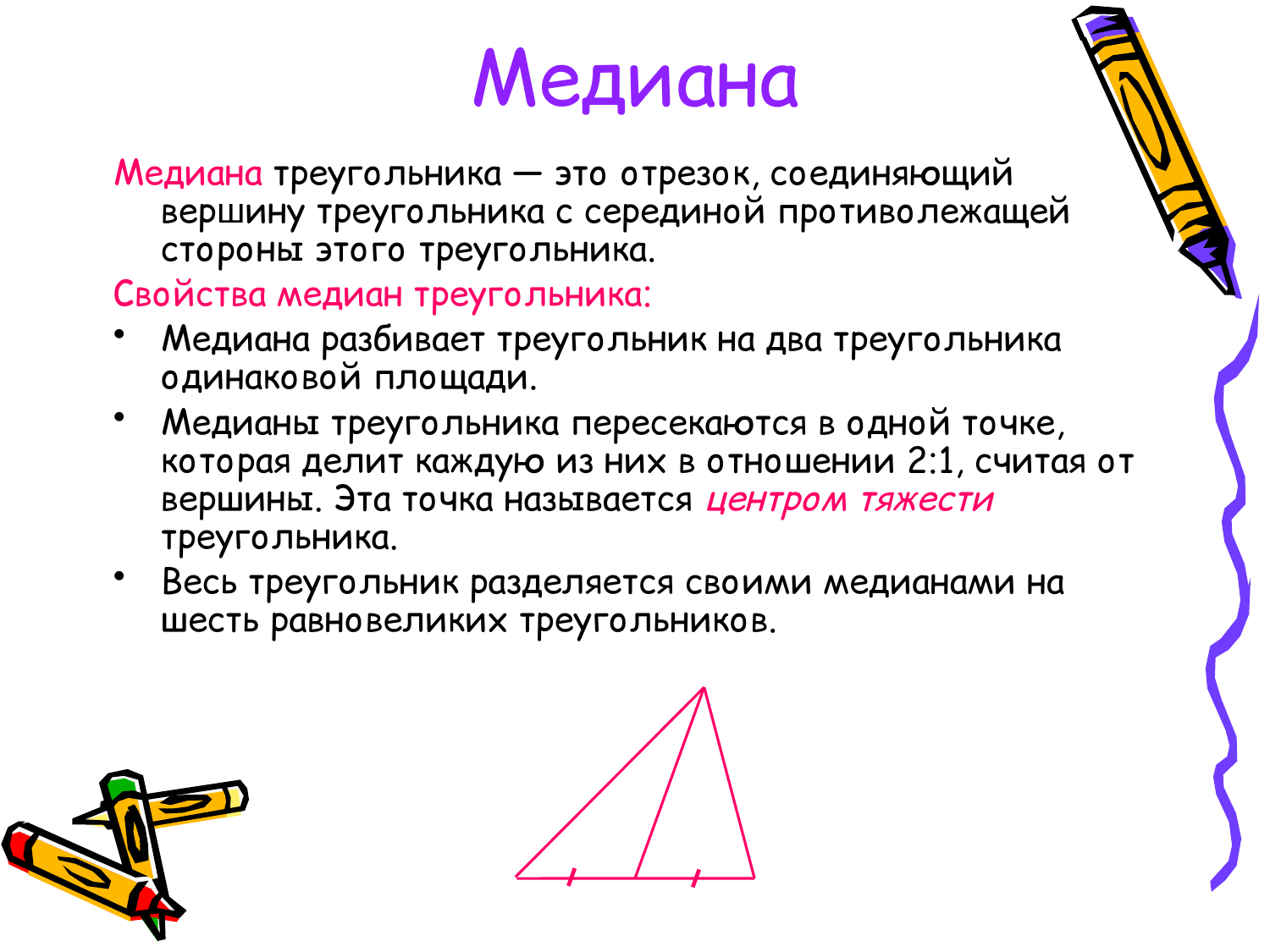

# Медиана
Медиана треугольника — это отрезок, соединяющий вершину треугольника с серединой противолежащей стороны этого треугольника.
Свойства медиан треугольника:
Медиана разбивает треугольник на два треугольника одинаковой площади.
Медианы треугольника пересекаются в одной точке, которая делит каждую из них в отношении 2:1, считая от вершины. Эта точка называется центром тяжести треугольника.
Весь треугольник разделяется своими медианами на шесть равновеликих треугольников.